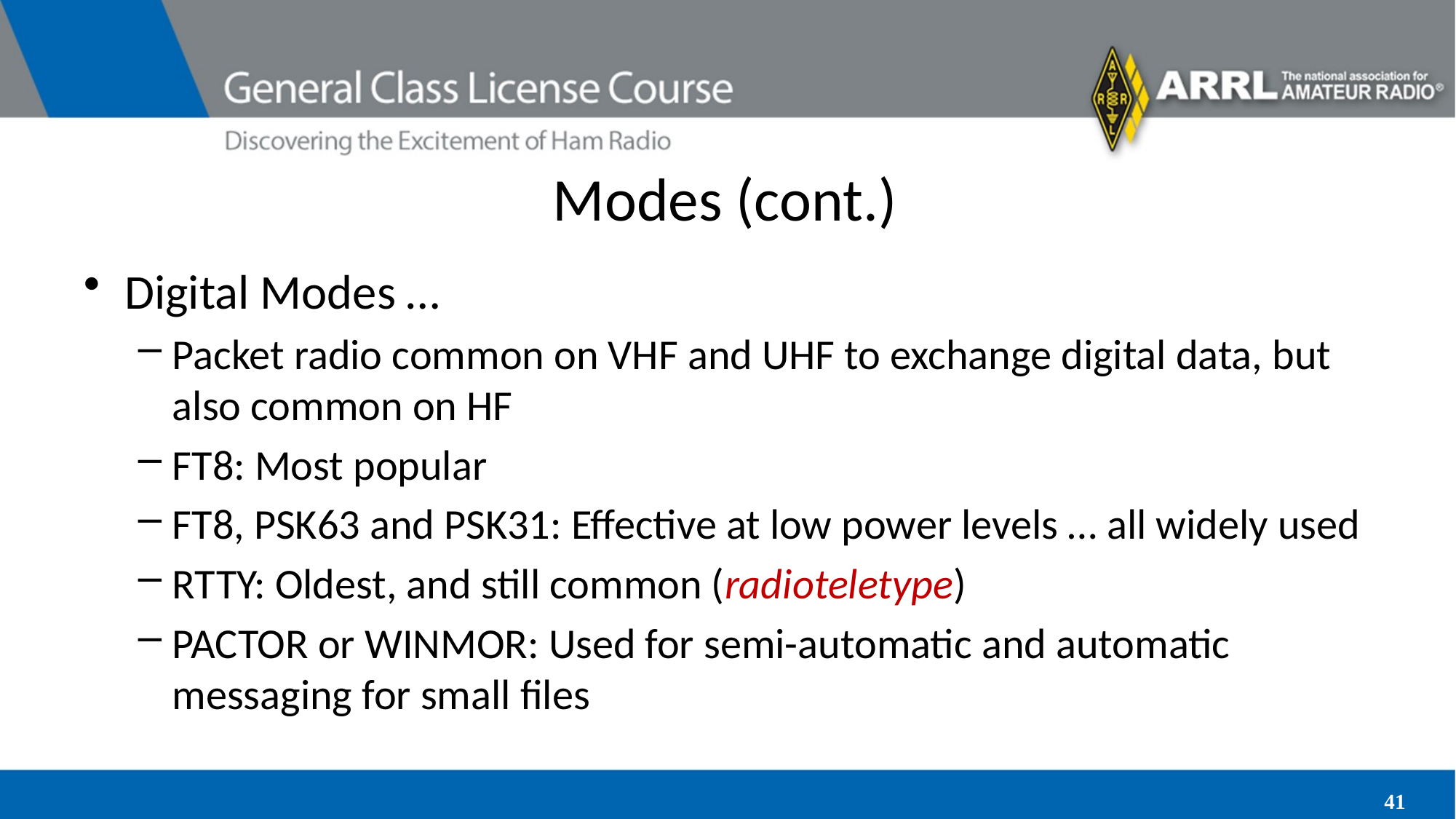

# Modes (cont.)
Digital Modes …
Packet radio common on VHF and UHF to exchange digital data, but also common on HF
FT8: Most popular
FT8, PSK63 and PSK31: Effective at low power levels … all widely used
RTTY: Oldest, and still common (radioteletype)
PACTOR or WINMOR: Used for semi-automatic and automatic messaging for small files